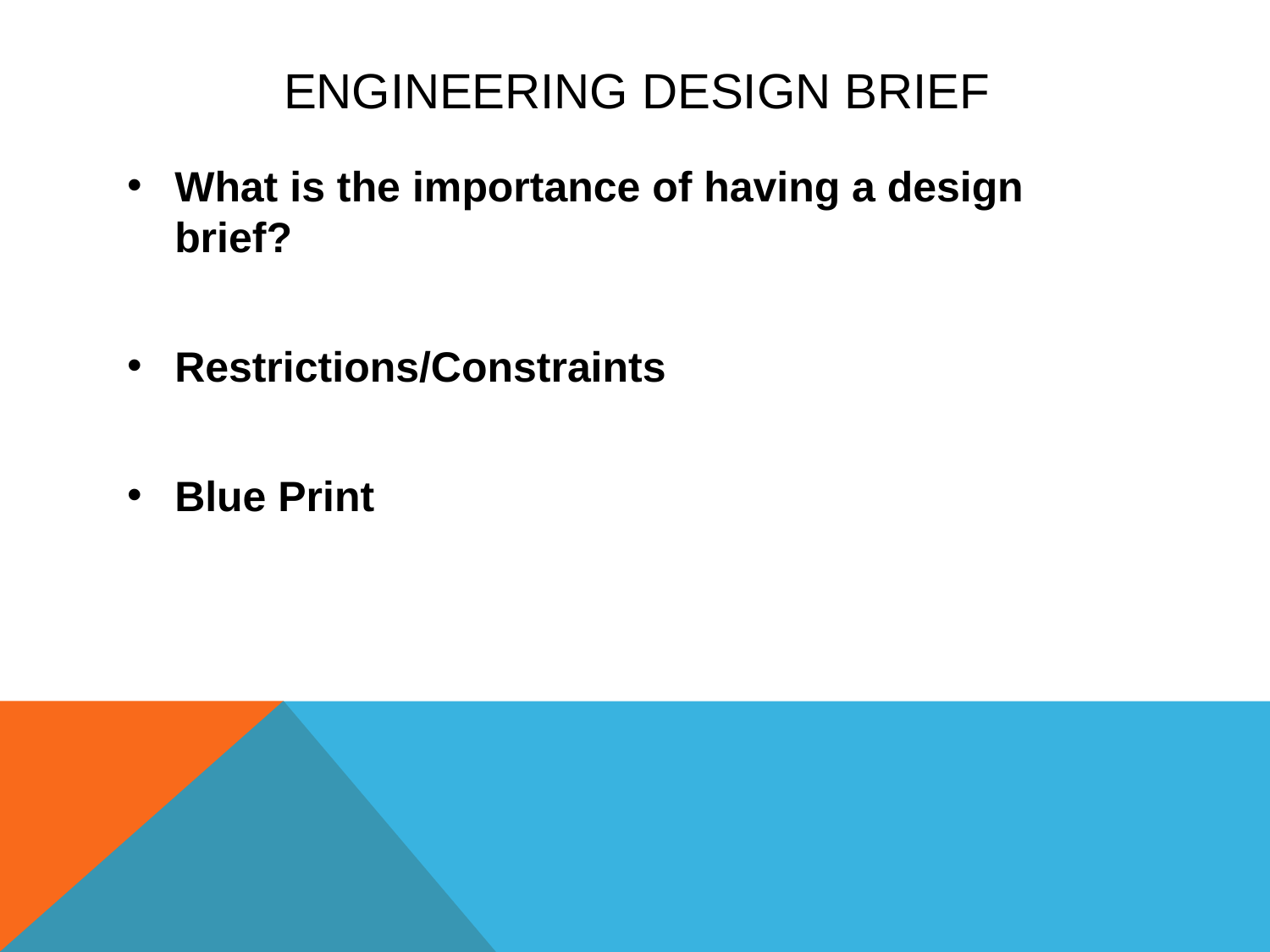

# Engineering Design Brief
What is the importance of having a design brief?

Restrictions/Constraints

Blue Print